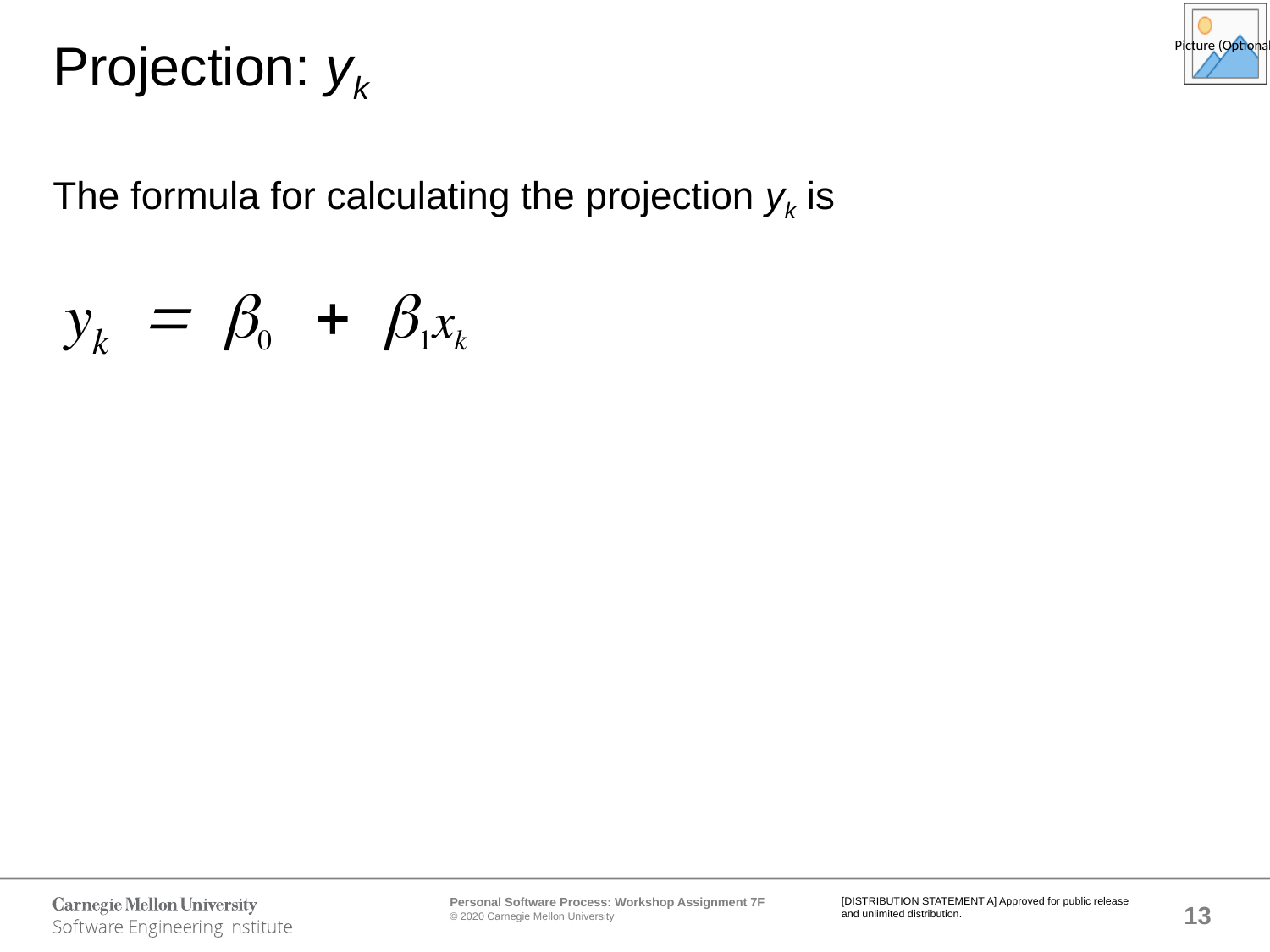

# Projection: yk
The formula for calculating the projection yk is

yk = β0   + β1xk